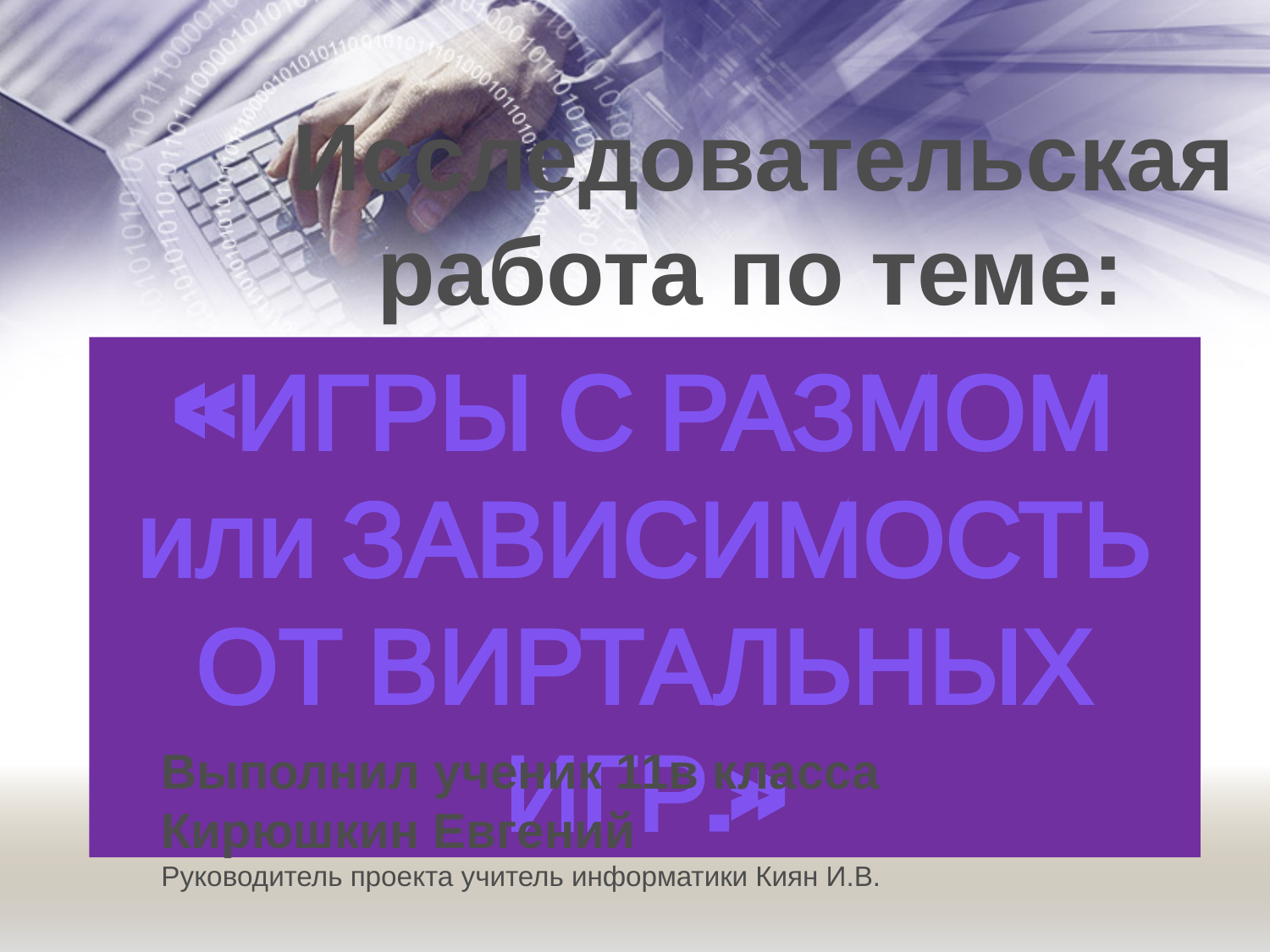

Исследовательская работа по теме:
«ИГРЫ С РАЗМОМ или ЗАВИСИМОСТЬ ОТ ВИРТАЛЬНЫХ ИГР.»
Выполнил ученик 11в класса Кирюшкин Евгений
Руководитель проекта учитель информатики Киян И.В.